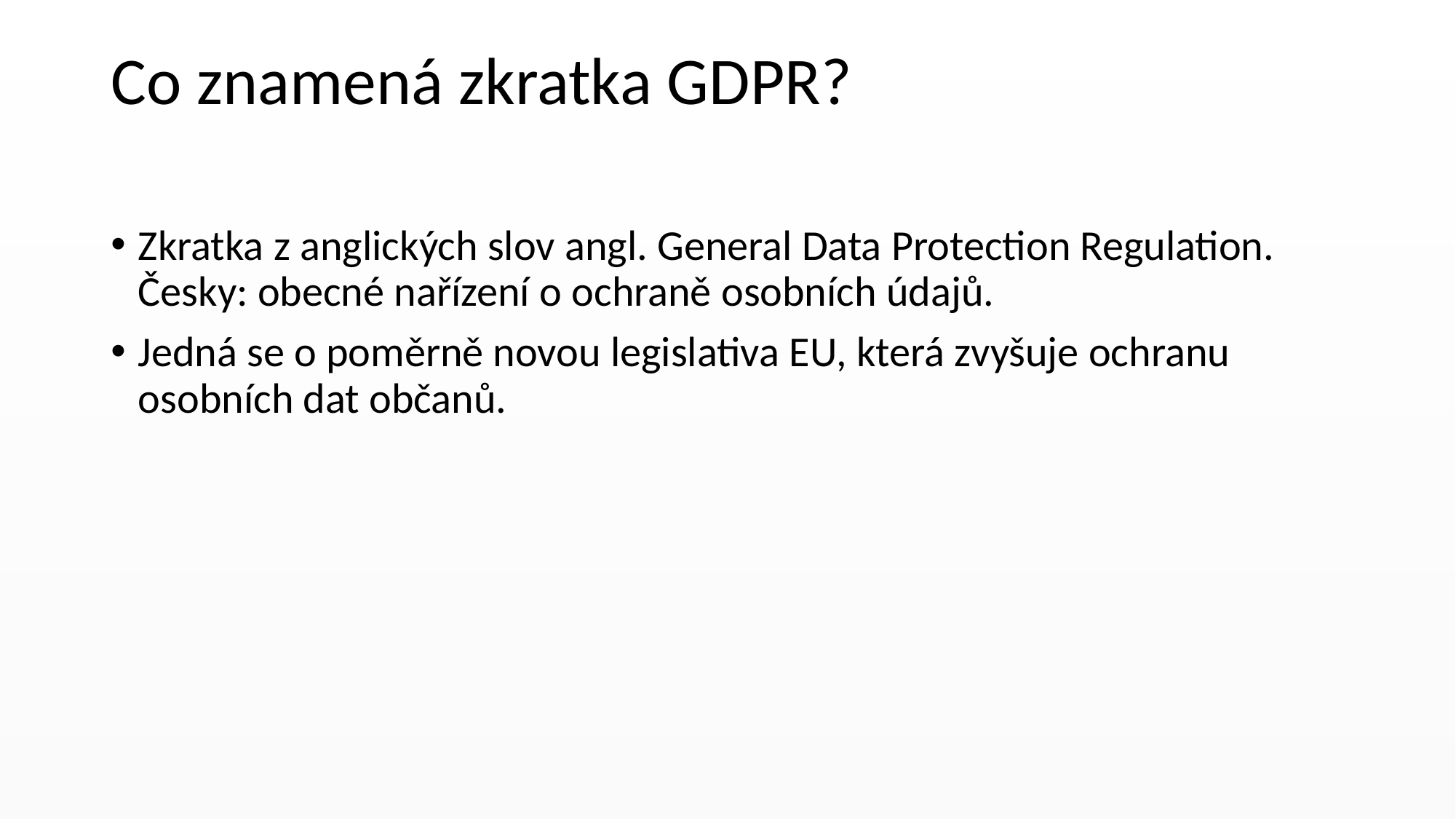

# Co znamená zkratka GDPR?
Zkratka z anglických slov angl. General Data Protection Regulation. Česky: obecné nařízení o ochraně osobních údajů.
Jedná se o poměrně novou legislativa EU, která zvyšuje ochranu osobních dat občanů.